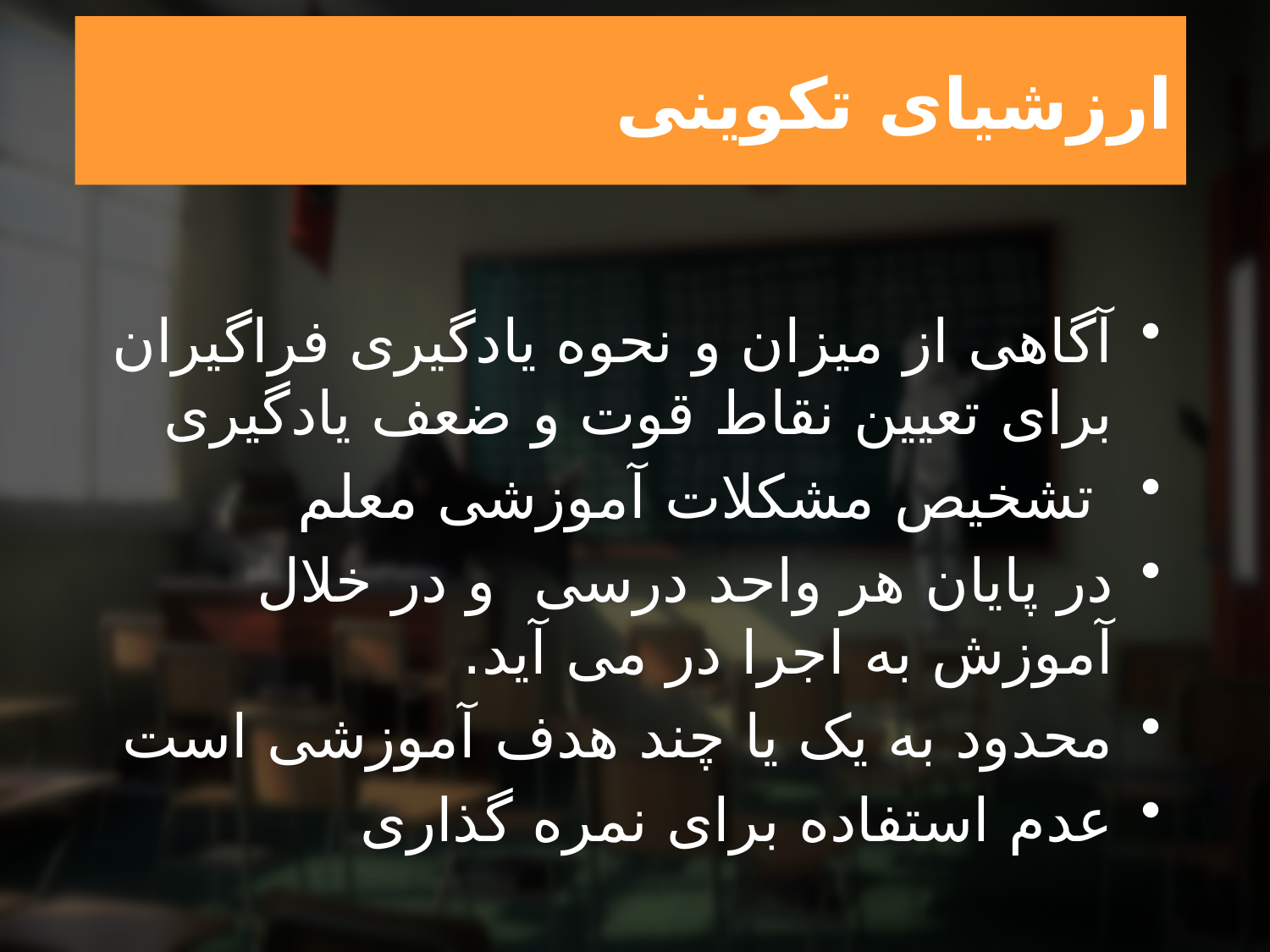

# ارزشیای تکوینی
آگاهی از میزان و نحوه یادگیری فراگیران برای تعیین نقاط قوت و ضعف یادگیری
 تشخیص مشکلات آموزشی معلم
در پایان هر واحد درسی  و در خلال آموزش به اجرا در می آید.
محدود به یک یا چند هدف آموزشی است
عدم استفاده برای نمره گذاری